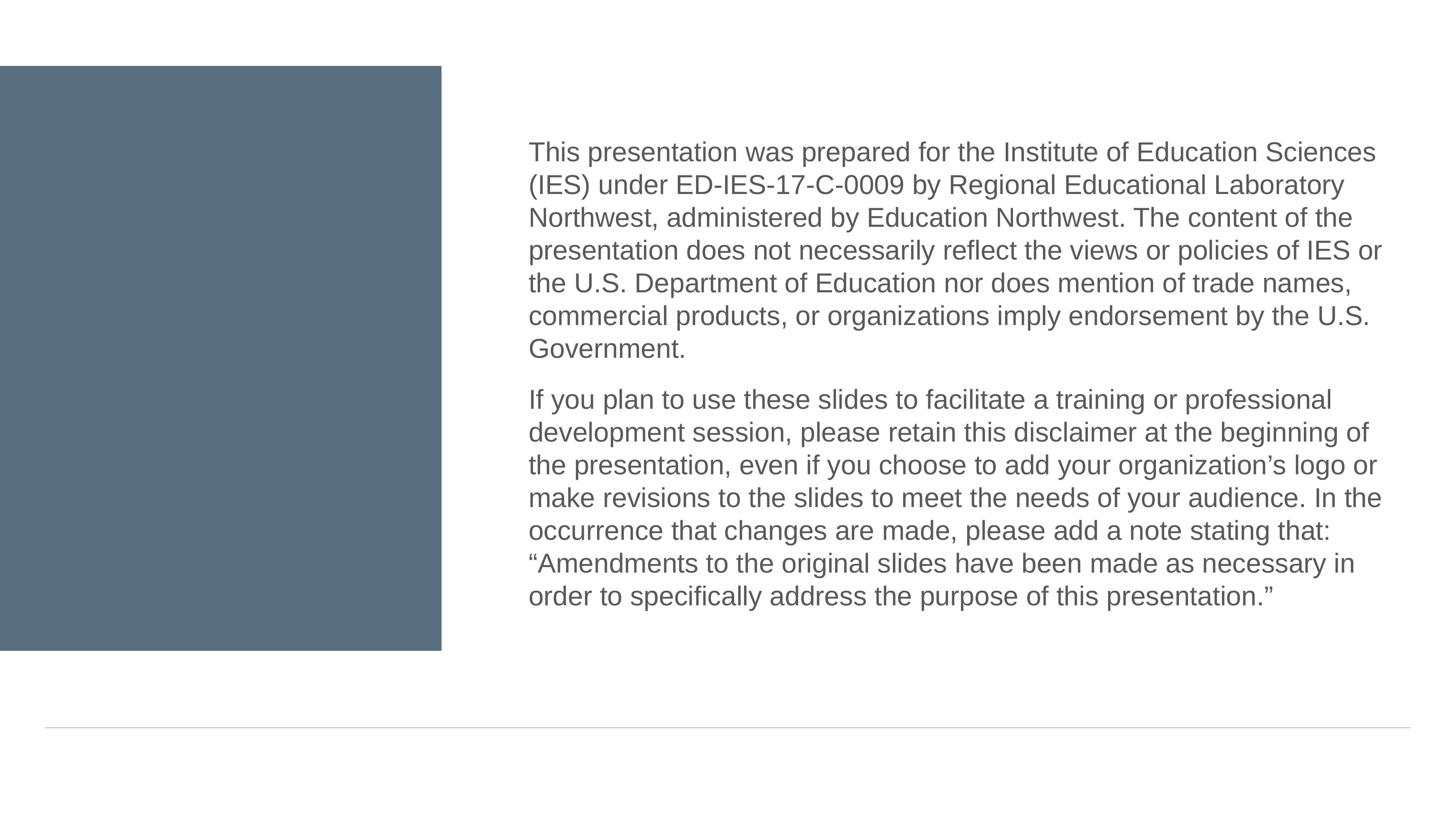

# Welcome! As you settle in, please take a moment to reflect on this question and jot down your thoughts

This presentation was prepared for the Institute of Education Sciences (IES) under ED-IES-17-C-0009 by Regional Educational Laboratory Northwest, administered by Education Northwest. The content of the presentation does not necessarily reflect the views or policies of IES or the U.S. Department of Education nor does mention of trade names, commercial products, or organizations imply endorsement by the U.S. Government.
If you plan to use these slides to facilitate a training or professional development session, please retain this disclaimer at the beginning of the presentation, even if you choose to add your organization’s logo or make revisions to the slides to meet the needs of your audience. In the occurrence that changes are made, please add a note stating that: “Amendments to the original slides have been made as necessary in order to specifically address the purpose of this presentation.”